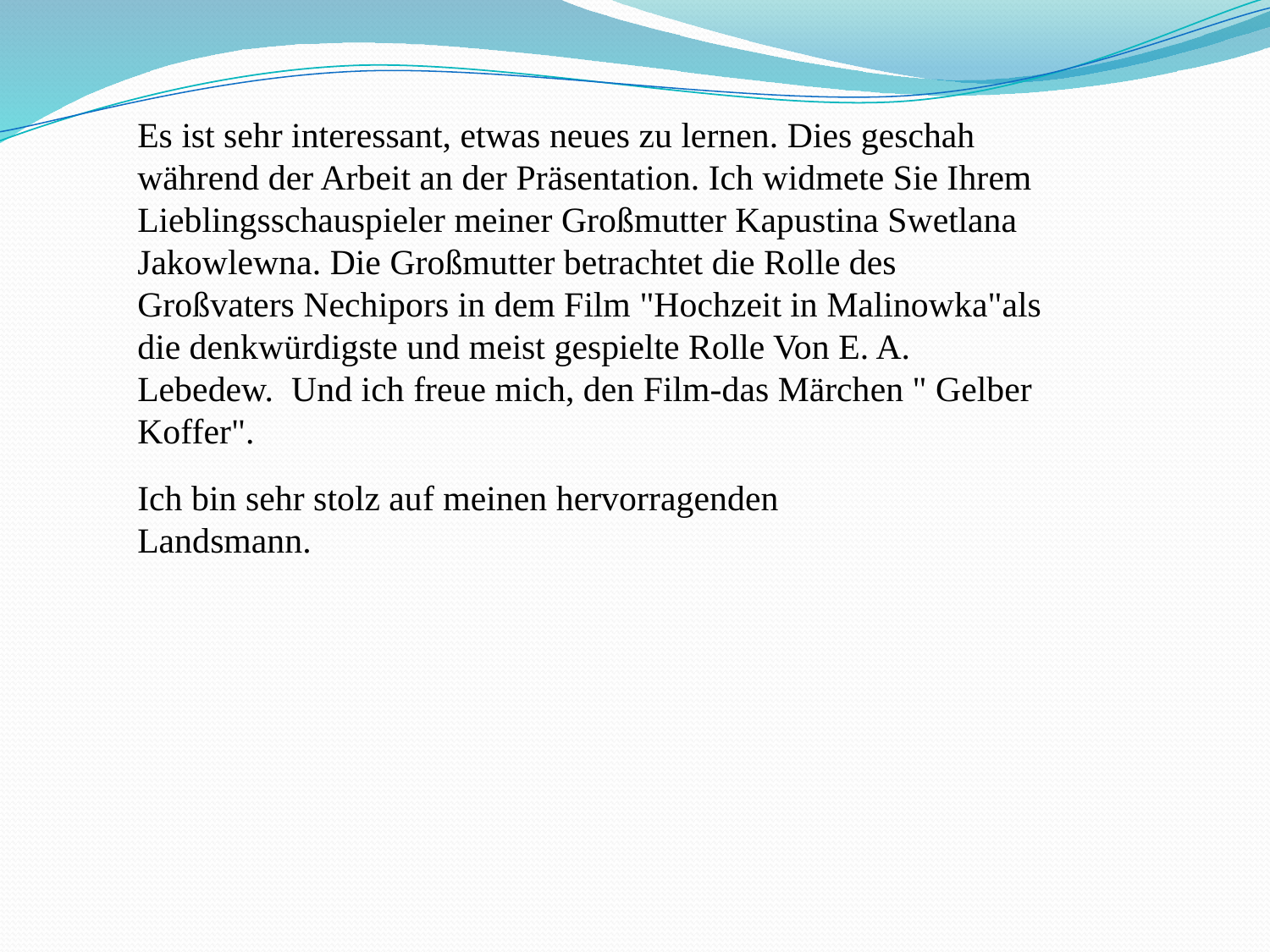

Es ist sehr interessant, etwas neues zu lernen. Dies geschah während der Arbeit an der Präsentation. Ich widmete Sie Ihrem Lieblingsschauspieler meiner Großmutter Kapustina Swetlana Jakowlewna. Die Großmutter betrachtet die Rolle des Großvaters Nechipors in dem Film "Hochzeit in Malinowka"als die denkwürdigste und meist gespielte Rolle Von E. A. Lebedew.  Und ich freue mich, den Film-das Märchen " Gelber Koffer".

Ich bin sehr stolz auf meinen hervorragenden Landsmann.